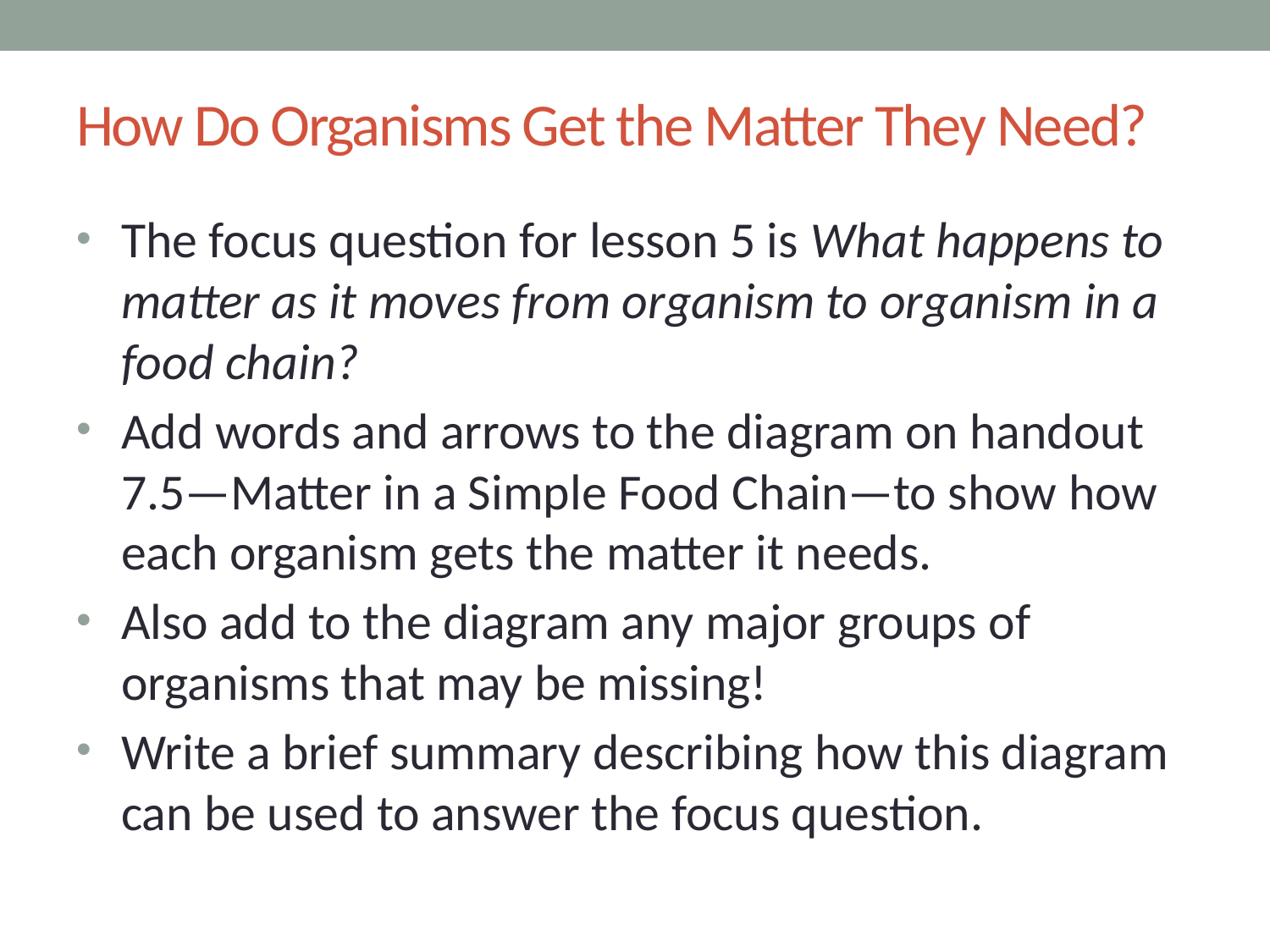

# How Do Organisms Get the Matter They Need?
The focus question for lesson 5 is What happens to matter as it moves from organism to organism in a food chain?
Add words and arrows to the diagram on handout 7.5—Matter in a Simple Food Chain—to show how each organism gets the matter it needs.
Also add to the diagram any major groups of organisms that may be missing!
Write a brief summary describing how this diagram can be used to answer the focus question.